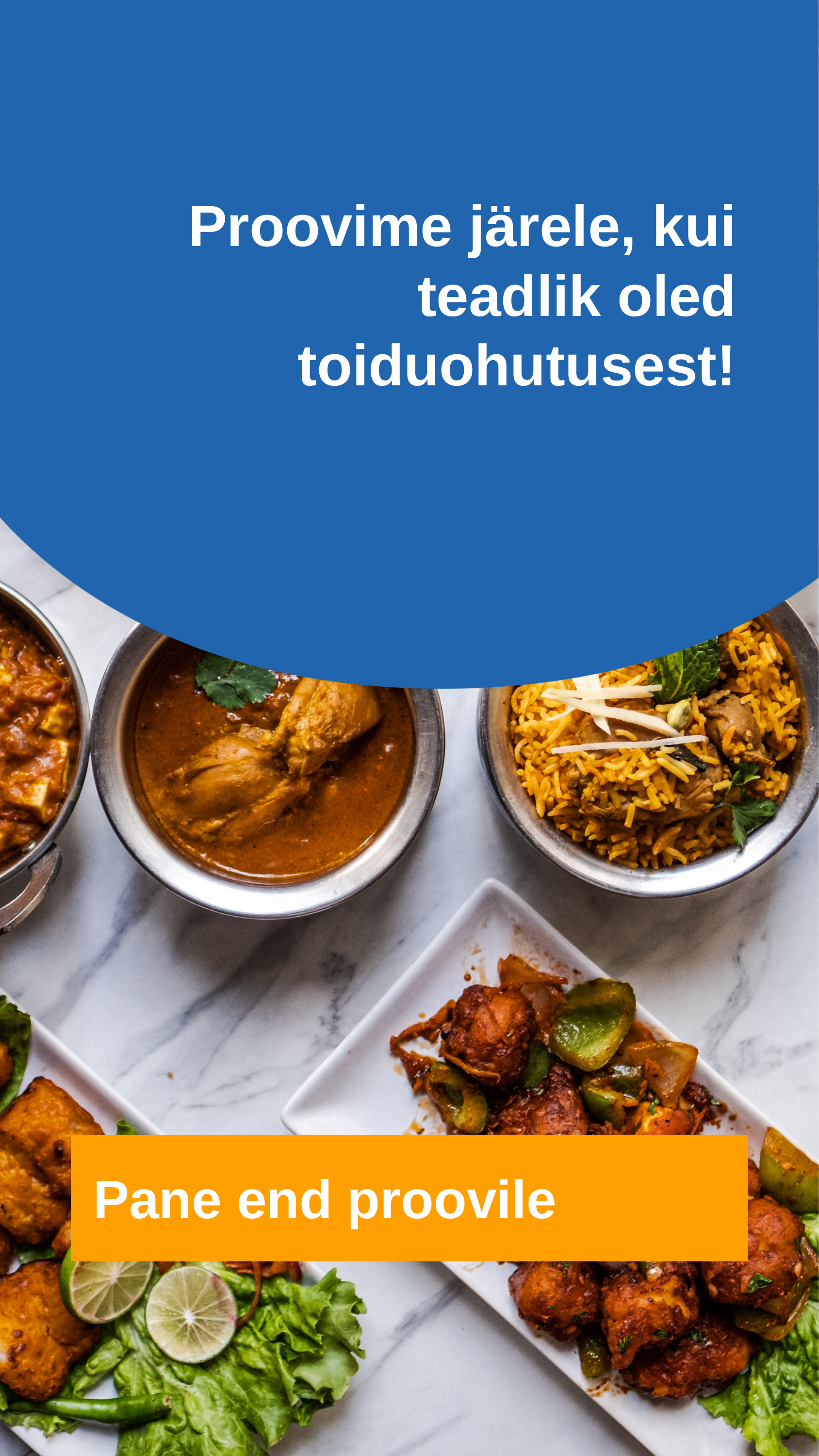

Proovime järele, kui teadlik oled toiduohutusest!

Pane end proovile